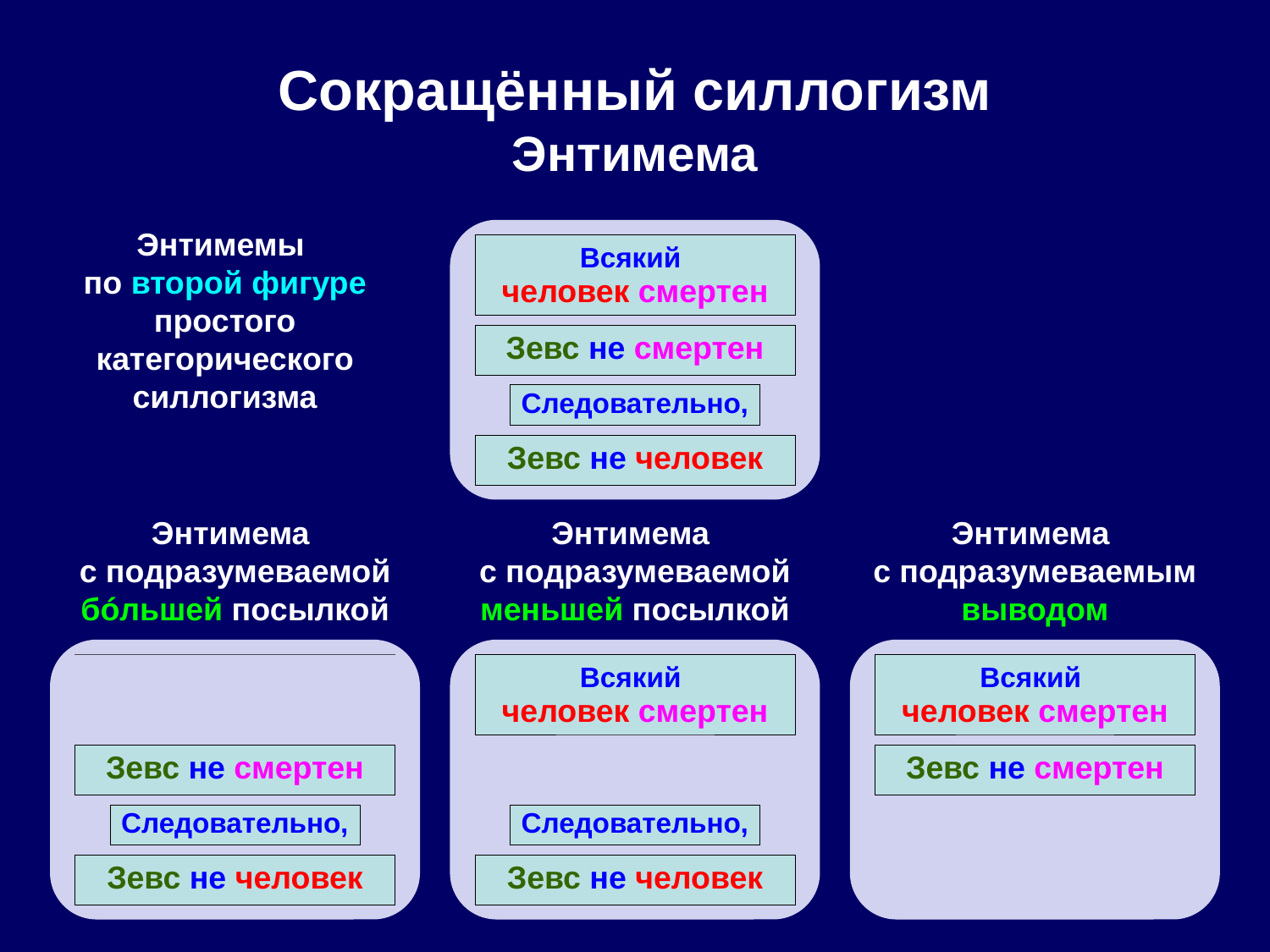

# Сокращённый силлогизм Энтимема
Энтимемы
по второй фигуре
простого
категорического
силлогизма

Всякий
человек смертен
Зевс не смертен
Следовательно,
Зевс не человек
Энтимема
с подразумеваемой
бóльшей посылкой
Энтимема
с подразумеваемой
меньшей посылкой
Энтимема
с подразумеваемым
выводом

Всякий
человек смертен
Всякий
человек смертен
Всякий
человек смертен

Зевс не смертен
Зевс не смертен
Зевс не смертен

Следовательно,
Следовательно,
Следовательно,

Зевс не человек
Зевс не человек
Зевс не человек